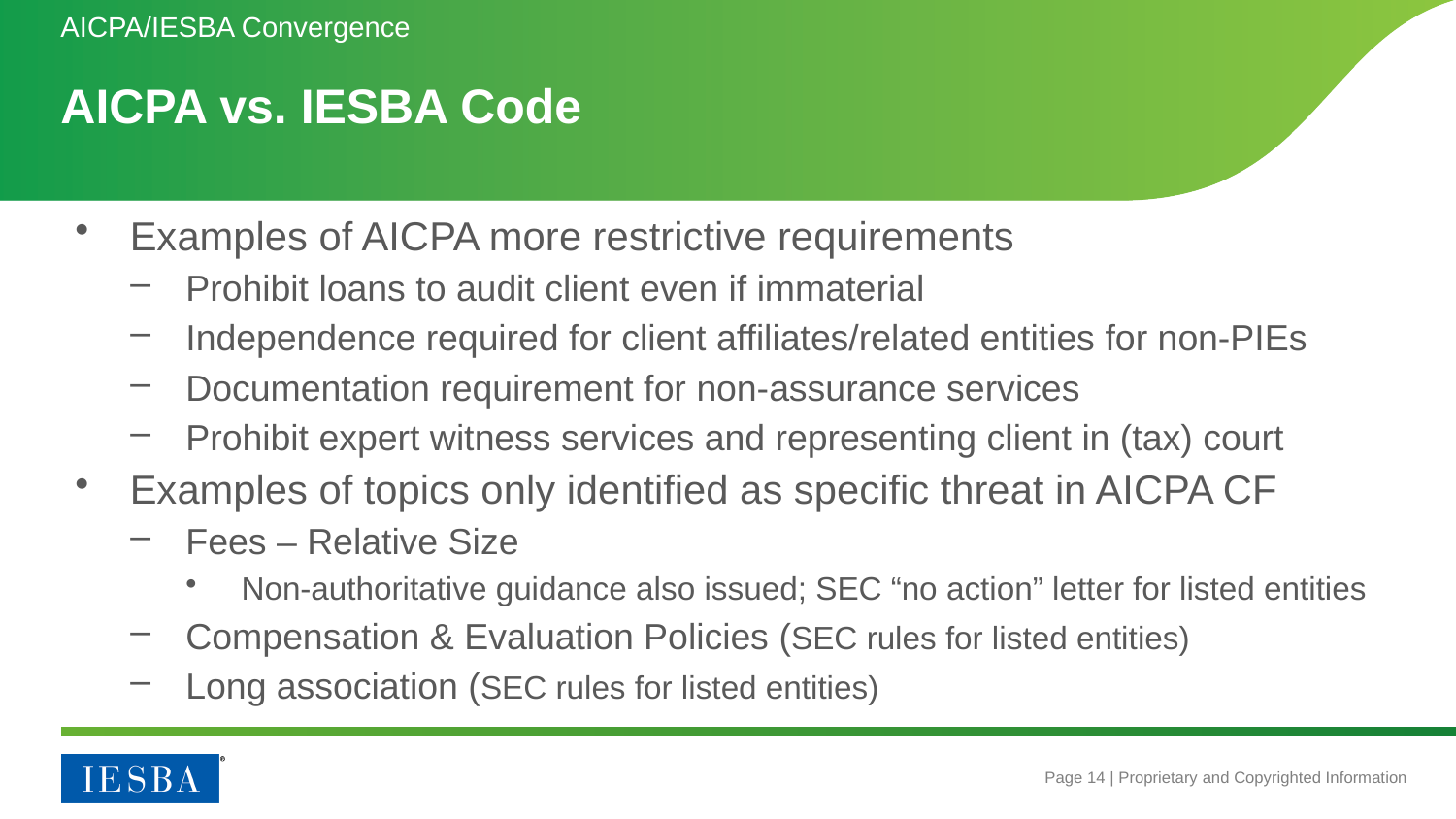

AICPA/IESBA Convergence

# AICPA vs. IESBA Code
Examples of AICPA more restrictive requirements
Prohibit loans to audit client even if immaterial
Independence required for client affiliates/related entities for non-PIEs
Documentation requirement for non-assurance services
Prohibit expert witness services and representing client in (tax) court
Examples of topics only identified as specific threat in AICPA CF
Fees – Relative Size
Non-authoritative guidance also issued; SEC “no action” letter for listed entities
Compensation & Evaluation Policies (SEC rules for listed entities)
Long association (SEC rules for listed entities)